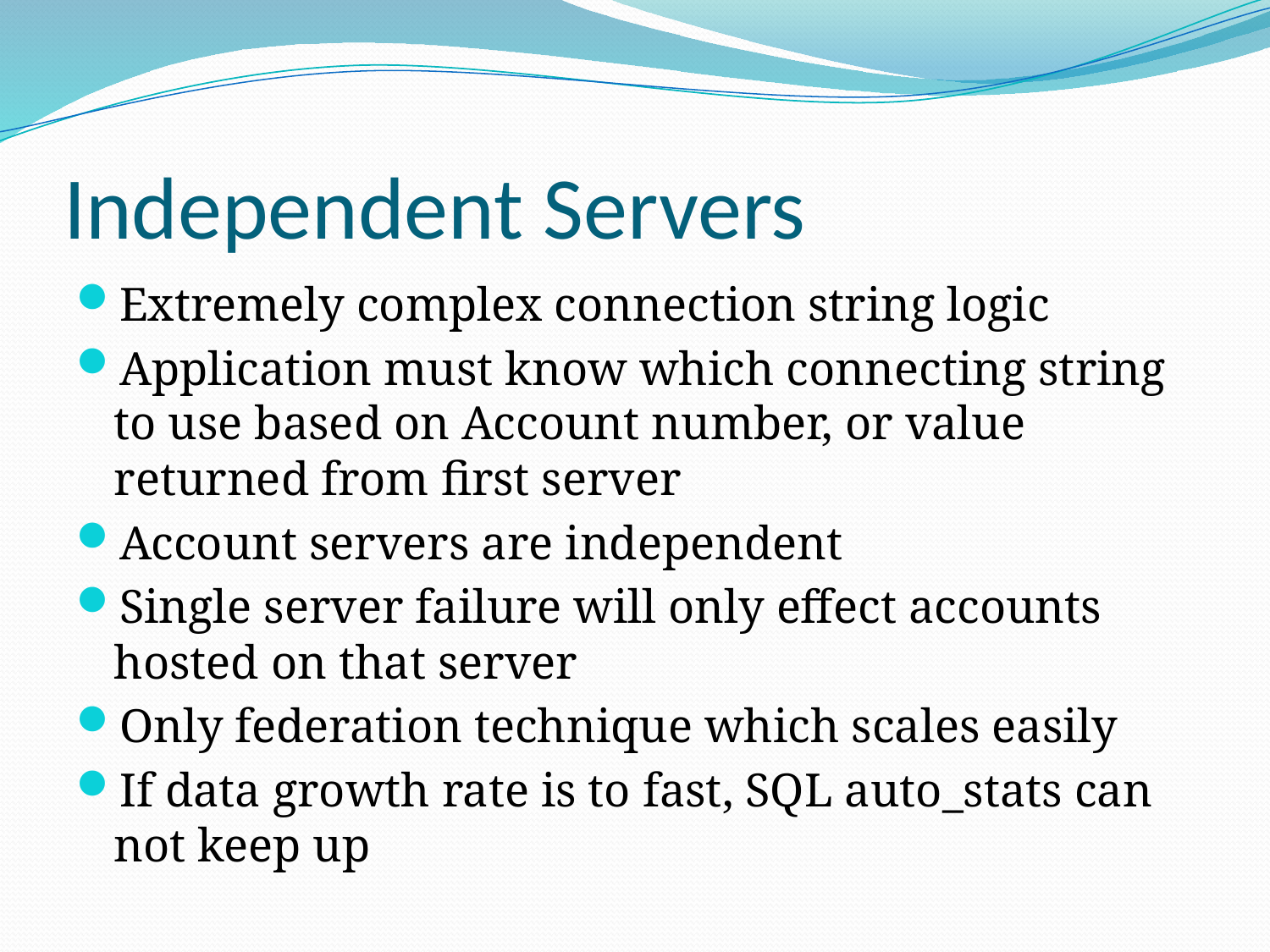

# Independent Servers
Extremely complex connection string logic
Application must know which connecting string to use based on Account number, or value returned from first server
Account servers are independent
Single server failure will only effect accounts hosted on that server
Only federation technique which scales easily
If data growth rate is to fast, SQL auto_stats can not keep up